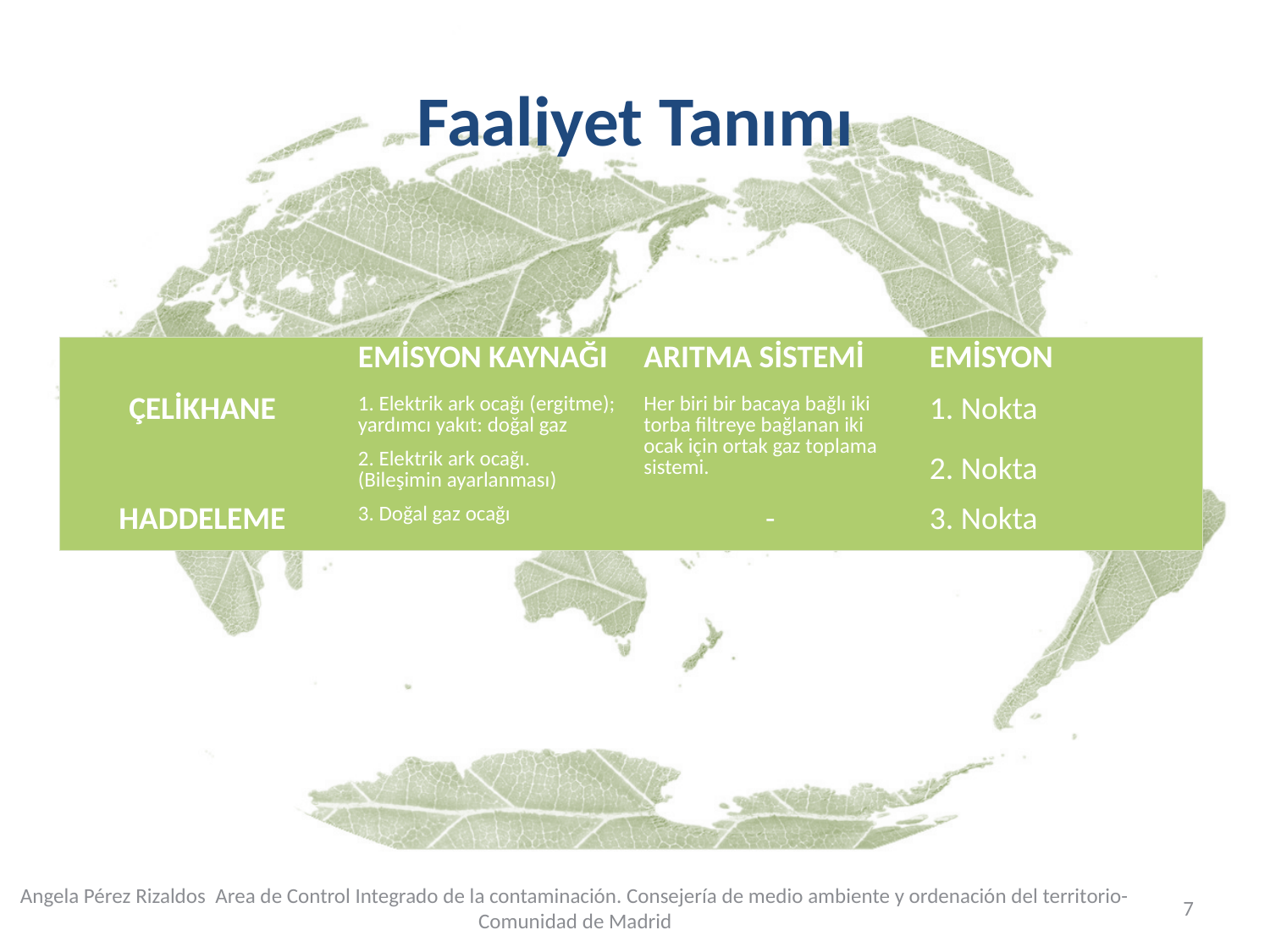

# Faaliyet Tanımı
|  | EMİSYON KAYNAĞI | ARITMA SİSTEMİ | EMİSYON |
| --- | --- | --- | --- |
| ÇELİKHANE | 1. Elektrik ark ocağı (ergitme); yardımcı yakıt: doğal gaz | Her biri bir bacaya bağlı iki torba filtreye bağlanan iki ocak için ortak gaz toplama sistemi. | 1. Nokta |
|  | 2. Elektrik ark ocağı. (Bileşimin ayarlanması) |  | 2. Nokta |
| HADDELEME | 3. Doğal gaz ocağı | - | 3. Nokta |
Angela Pérez Rizaldos  Area de Control Integrado de la contaminación. Consejería de medio ambiente y ordenación del territorio- Comunidad de Madrid
7